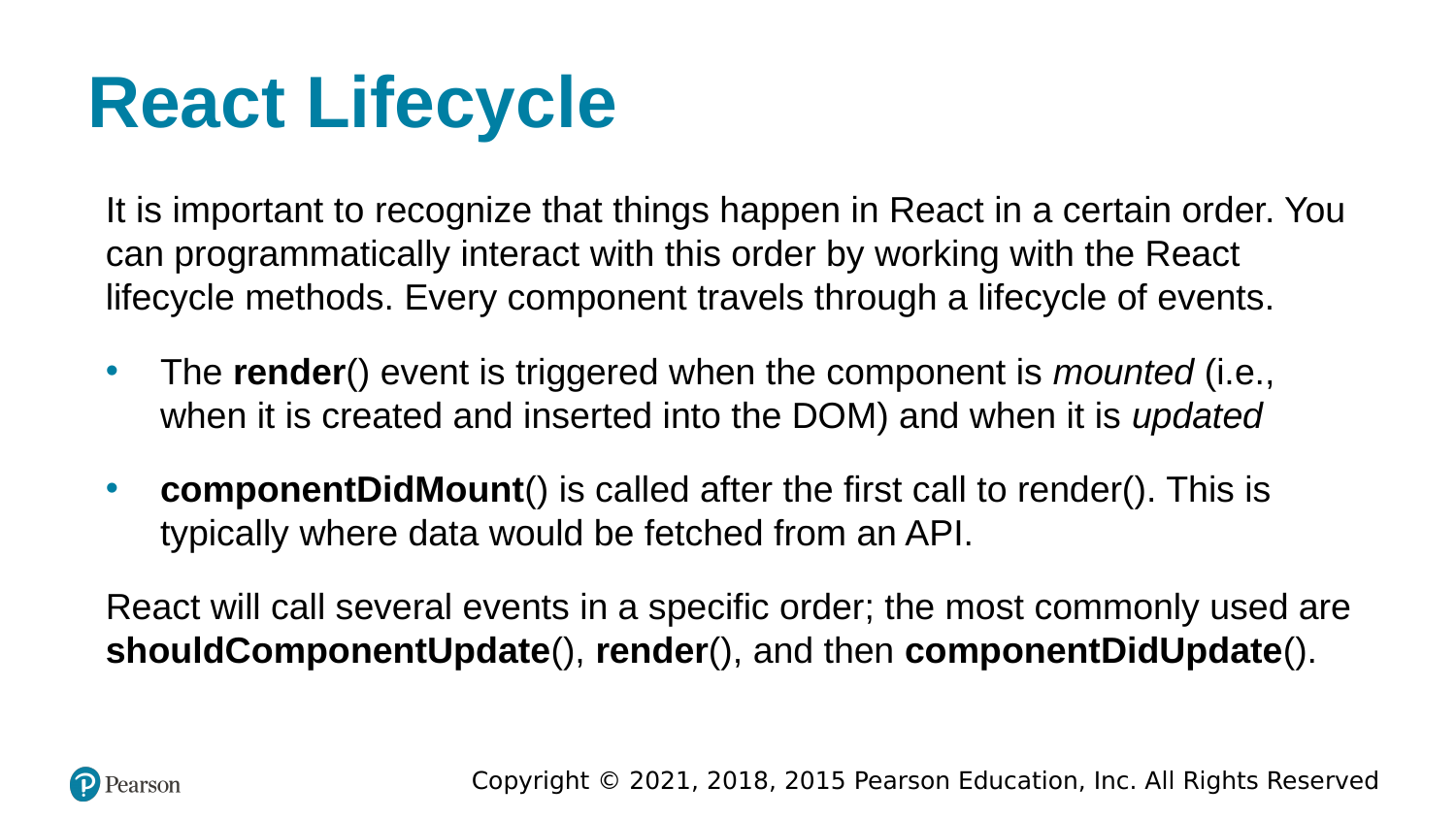

# React Lifecycle
It is important to recognize that things happen in React in a certain order. You can programmatically interact with this order by working with the React lifecycle methods. Every component travels through a lifecycle of events.
The render() event is triggered when the component is mounted (i.e., when it is created and inserted into the DOM) and when it is updated
componentDidMount() is called after the first call to render(). This is typically where data would be fetched from an API.
React will call several events in a specific order; the most commonly used are shouldComponentUpdate(), render(), and then componentDidUpdate().